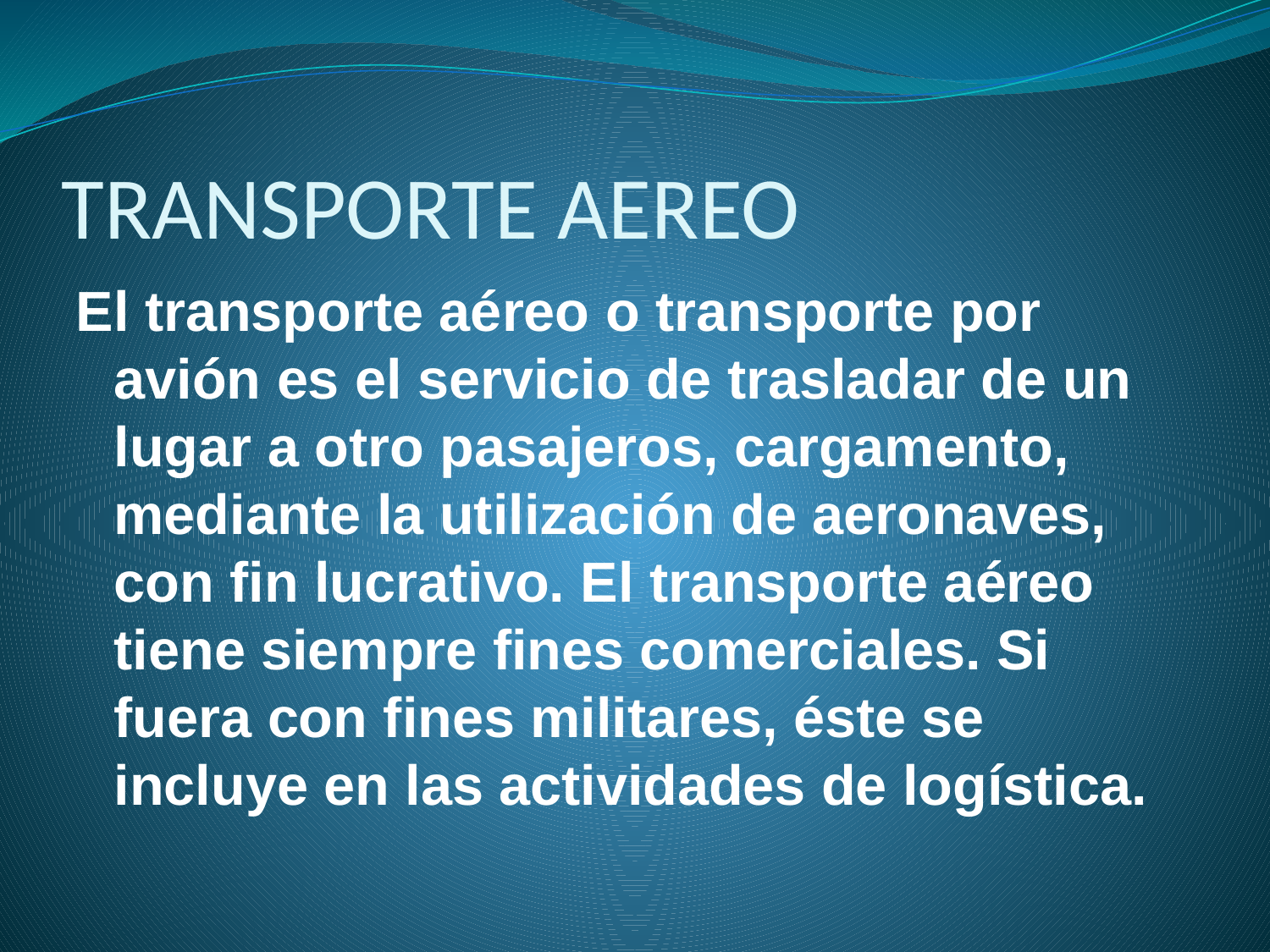

# TRANSPORTE AEREO
El transporte aéreo o transporte por avión es el servicio de trasladar de un lugar a otro pasajeros, cargamento, mediante la utilización de aeronaves, con fin lucrativo. El transporte aéreo tiene siempre fines comerciales. Si fuera con fines militares, éste se incluye en las actividades de logística.